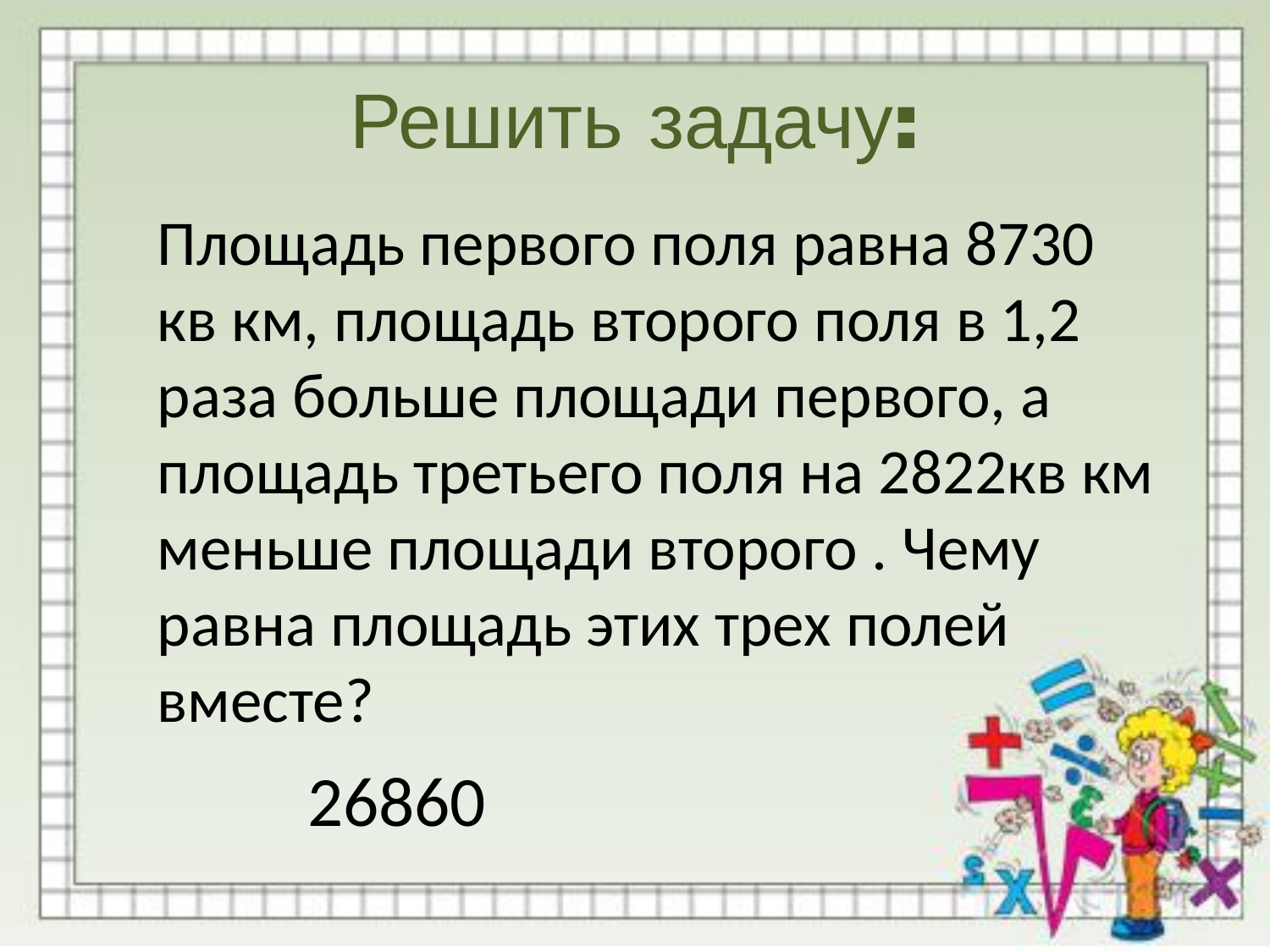

# Решить задачу:
Площадь первого поля равна 8730 кв км, площадь второго поля в 1,2 раза больше площади первого, а площадь третьего поля на 2822кв км меньше площади второго . Чему равна площадь этих трех полей вместе?
26860